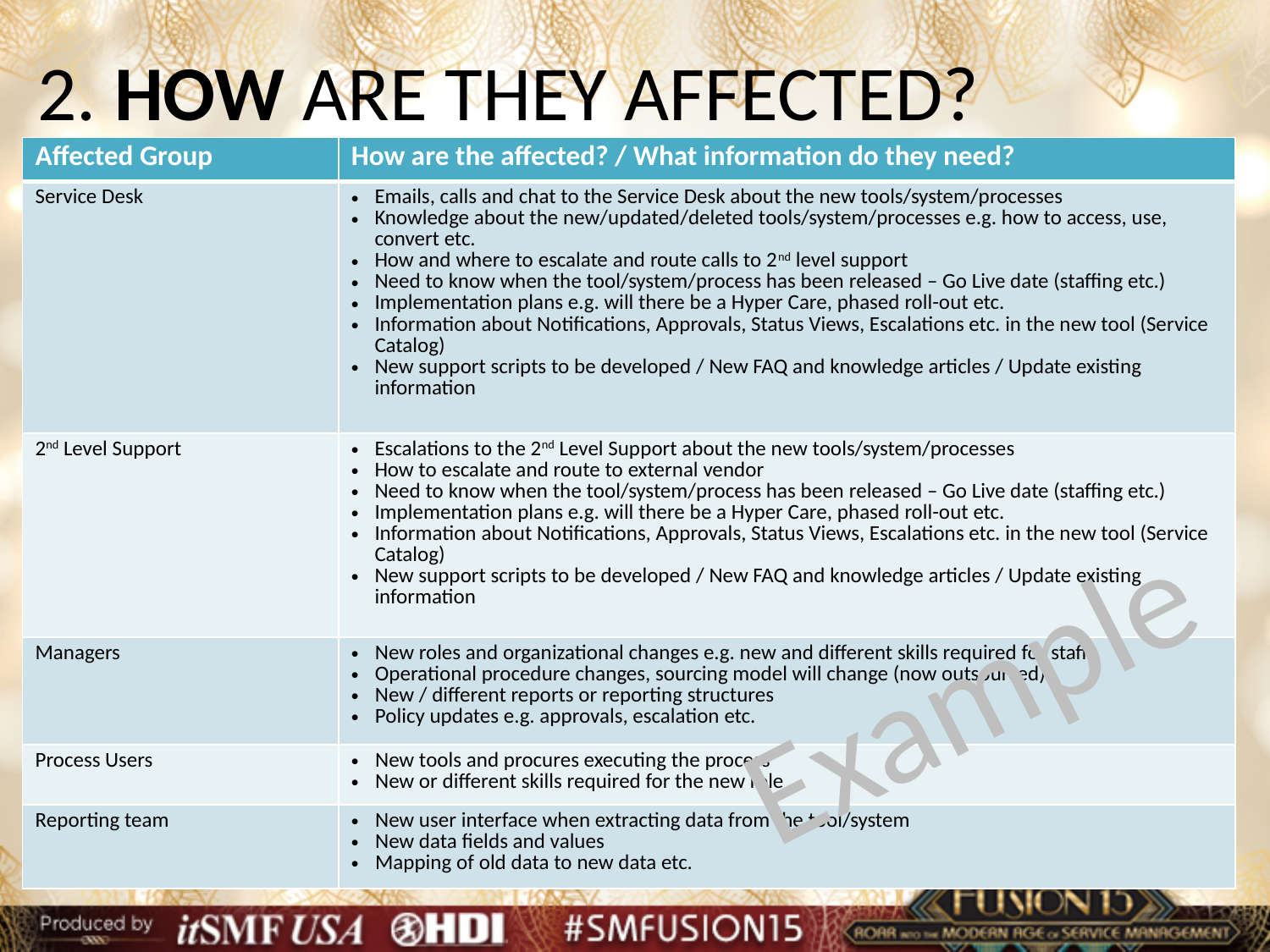

# 2. HOW ARE THEY AFFECTED?
| Affected Group | How are the affected? / What information do they need? |
| --- | --- |
| Service Desk | Emails, calls and chat to the Service Desk about the new tools/system/processes Knowledge about the new/updated/deleted tools/system/processes e.g. how to access, use, convert etc. How and where to escalate and route calls to 2nd level support Need to know when the tool/system/process has been released – Go Live date (staffing etc.) Implementation plans e.g. will there be a Hyper Care, phased roll-out etc. Information about Notifications, Approvals, Status Views, Escalations etc. in the new tool (Service Catalog) New support scripts to be developed / New FAQ and knowledge articles / Update existing information |
| 2nd Level Support | Escalations to the 2nd Level Support about the new tools/system/processes How to escalate and route to external vendor Need to know when the tool/system/process has been released – Go Live date (staffing etc.) Implementation plans e.g. will there be a Hyper Care, phased roll-out etc. Information about Notifications, Approvals, Status Views, Escalations etc. in the new tool (Service Catalog) New support scripts to be developed / New FAQ and knowledge articles / Update existing information |
| Managers | New roles and organizational changes e.g. new and different skills required for staff Operational procedure changes, sourcing model will change (now outsourced) New / different reports or reporting structures Policy updates e.g. approvals, escalation etc. |
| Process Users | New tools and procures executing the process New or different skills required for the new role |
| Reporting team | New user interface when extracting data from the tool/system New data fields and values Mapping of old data to new data etc. |
Example